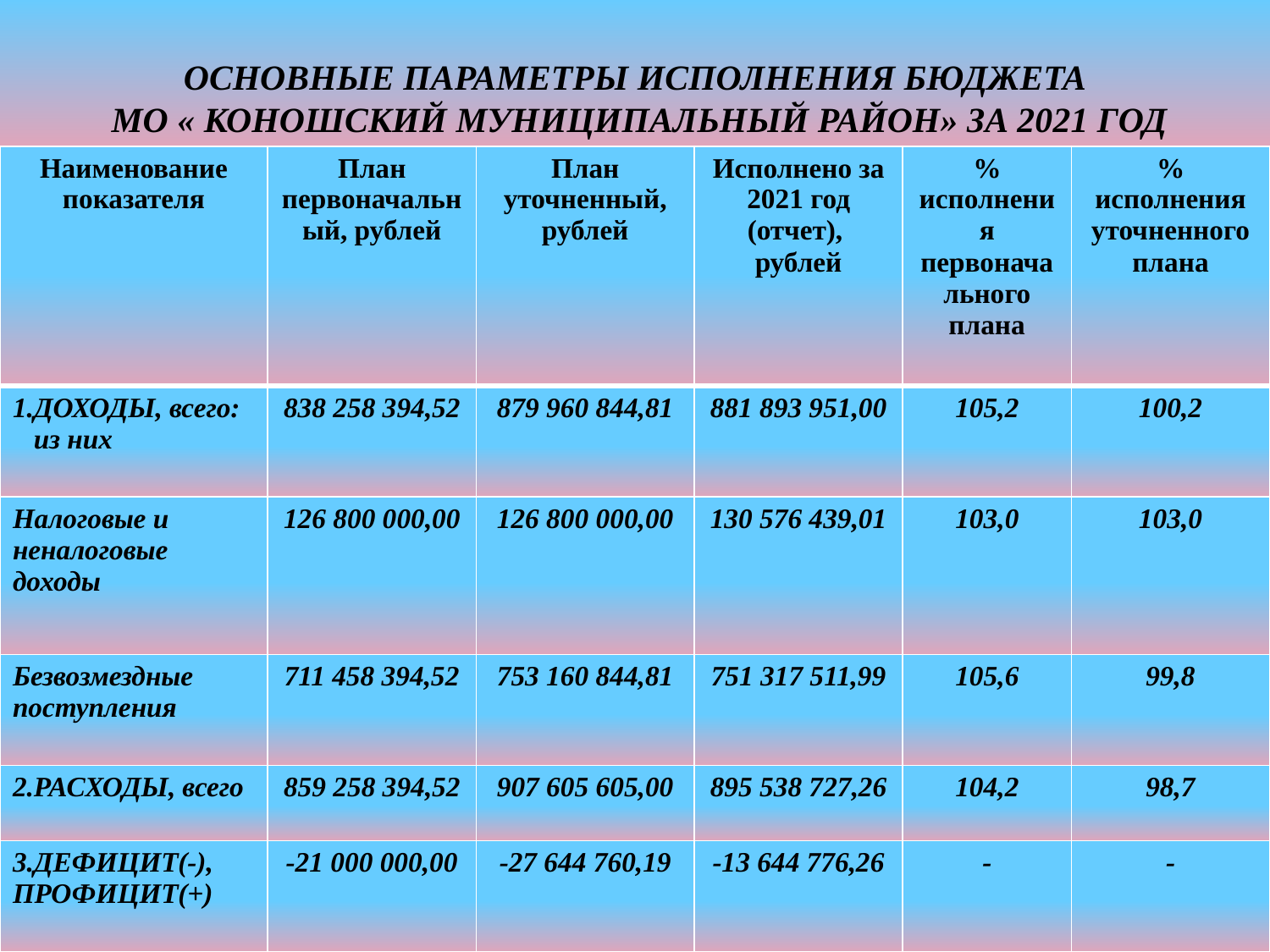

# ОСНОВНЫЕ ПАРАМЕТРЫ ИСПОЛНЕНИЯ БЮДЖЕТА МО « КОНОШСКИЙ МУНИЦИПАЛЬНЫЙ РАЙОН» ЗА 2021 ГОД
| Наименование показателя | План первоначальный, рублей | План уточненный, рублей | Исполнено за 2021 год (отчет), рублей | % исполнения первоначального плана | % исполнения уточненного плана |
| --- | --- | --- | --- | --- | --- |
| 1.ДОХОДЫ, всего: из них | 838 258 394,52 | 879 960 844,81 | 881 893 951,00 | 105,2 | 100,2 |
| Налоговые и неналоговые доходы | 126 800 000,00 | 126 800 000,00 | 130 576 439,01 | 103,0 | 103,0 |
| Безвозмездные поступления | 711 458 394,52 | 753 160 844,81 | 751 317 511,99 | 105,6 | 99,8 |
| 2.РАСХОДЫ, всего | 859 258 394,52 | 907 605 605,00 | 895 538 727,26 | 104,2 | 98,7 |
| 3.ДЕФИЦИТ(-), ПРОФИЦИТ(+) | -21 000 000,00 | -27 644 760,19 | -13 644 776,26 | - | - |